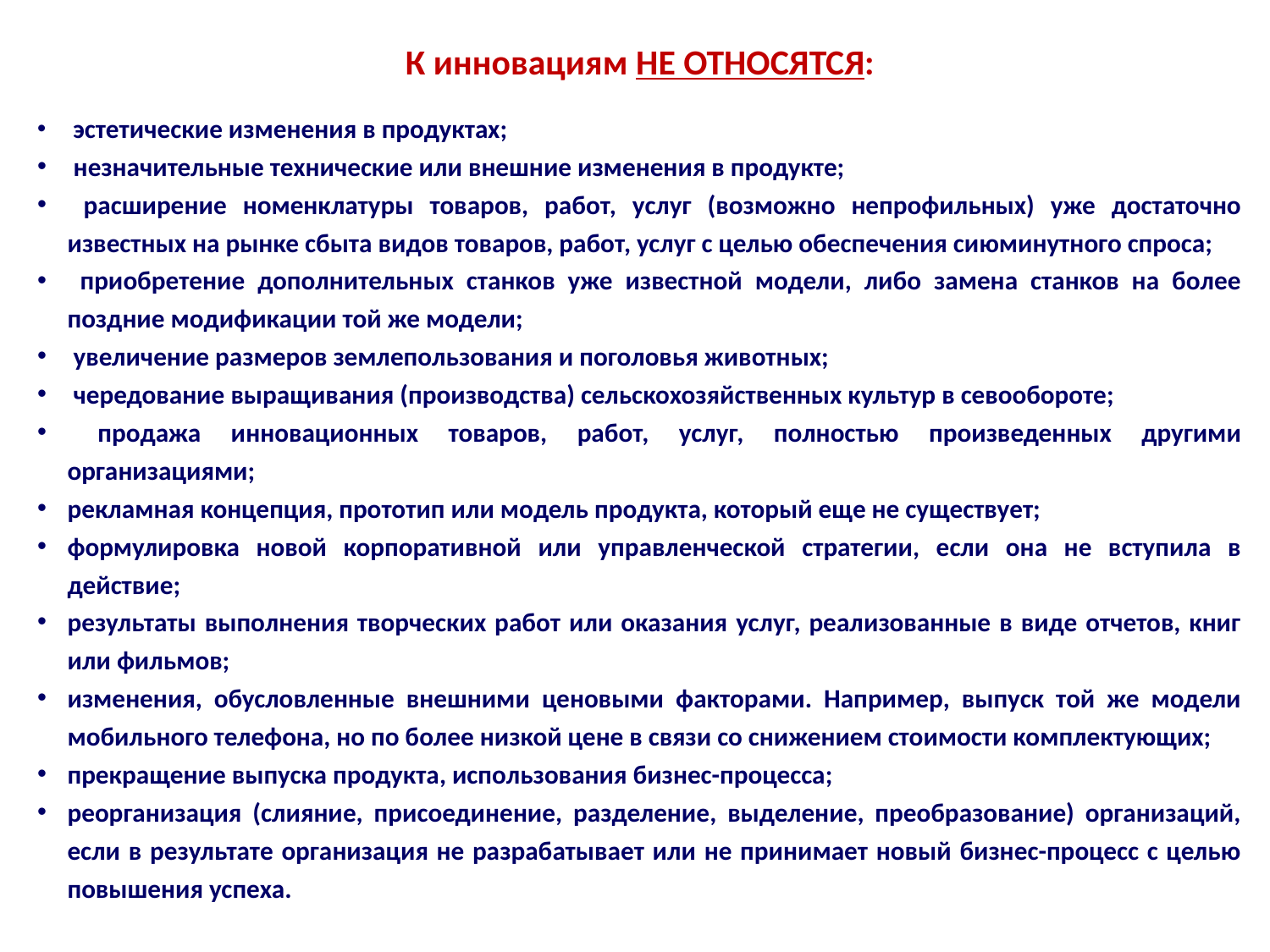

К инновациям НЕ ОТНОСЯТСЯ:

 эстетические изменения в продуктах;
 незначительные технические или внешние изменения в продукте;
 расширение номенклатуры товаров, работ, услуг (возможно непрофильных) уже достаточно известных на рынке сбыта видов товаров, работ, услуг с целью обеспечения сиюминутного спроса;
 приобретение дополнительных станков уже известной модели, либо замена станков на более поздние модификации той же модели;
 увеличение размеров землепользования и поголовья животных;
 чередование выращивания (производства) сельскохозяйственных культур в севообороте;
 продажа инновационных товаров, работ, услуг, полностью произведенных другими организациями;
рекламная концепция, прототип или модель продукта, который еще не существует;
формулировка новой корпоративной или управленческой стратегии, если она не вступила в действие;
результаты выполнения творческих работ или оказания услуг, реализованные в виде отчетов, книг или фильмов;
изменения, обусловленные внешними ценовыми факторами. Например, выпуск той же модели мобильного телефона, но по более низкой цене в связи со снижением стоимости комплектующих;
прекращение выпуска продукта, использования бизнес-процесса;
реорганизация (слияние, присоединение, разделение, выделение, преобразование) организаций, если в результате организация не разрабатывает или не принимает новый бизнес-процесс с целью повышения успеха.